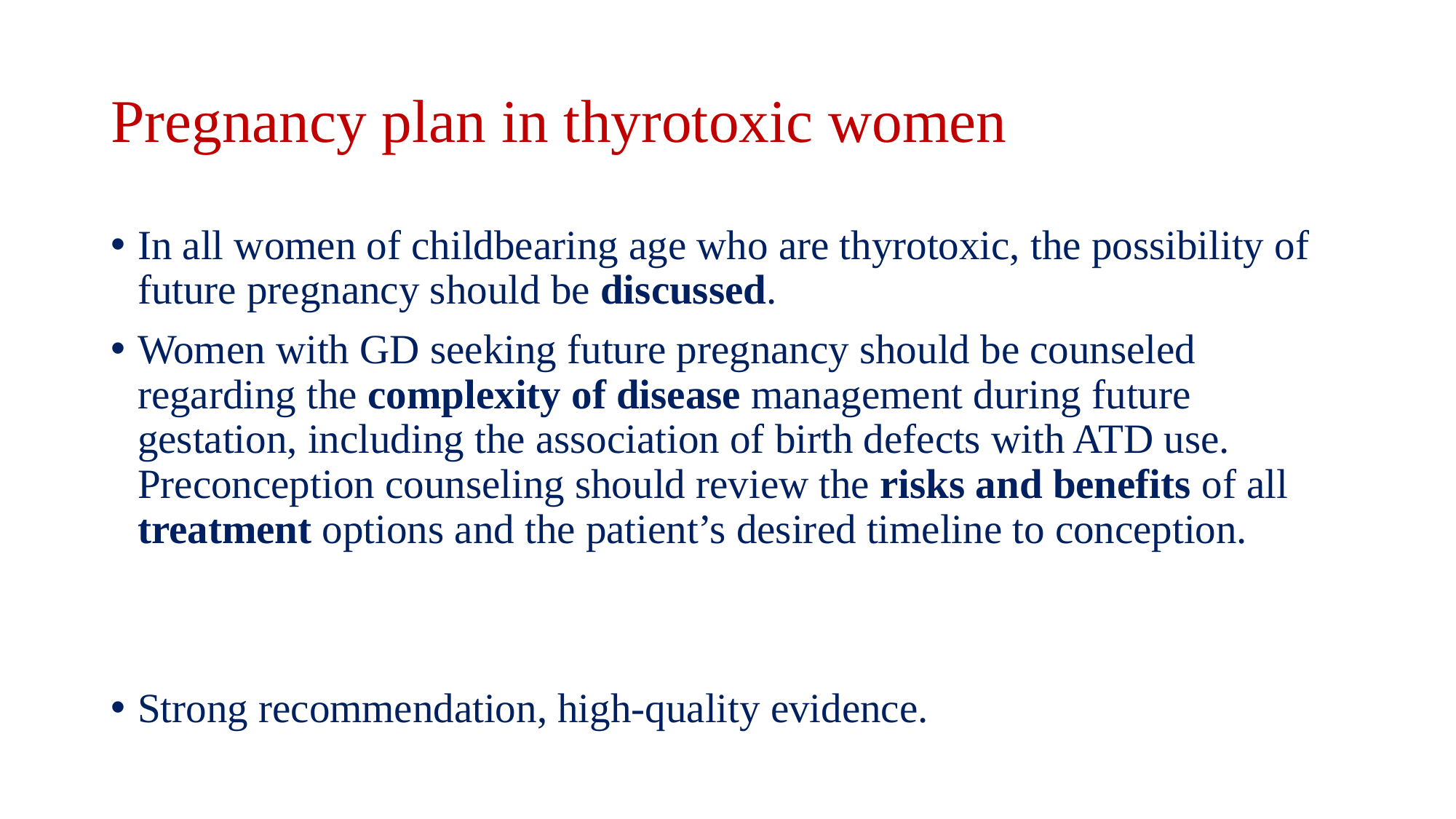

# Pregnancy plan in thyrotoxic women
In all women of childbearing age who are thyrotoxic, the possibility of future pregnancy should be discussed.
Women with GD seeking future pregnancy should be counseled regarding the complexity of disease management during future gestation, including the association of birth defects with ATD use. Preconception counseling should review the risks and benefits of all treatment options and the patient’s desired timeline to conception.

Strong recommendation, high-quality evidence.